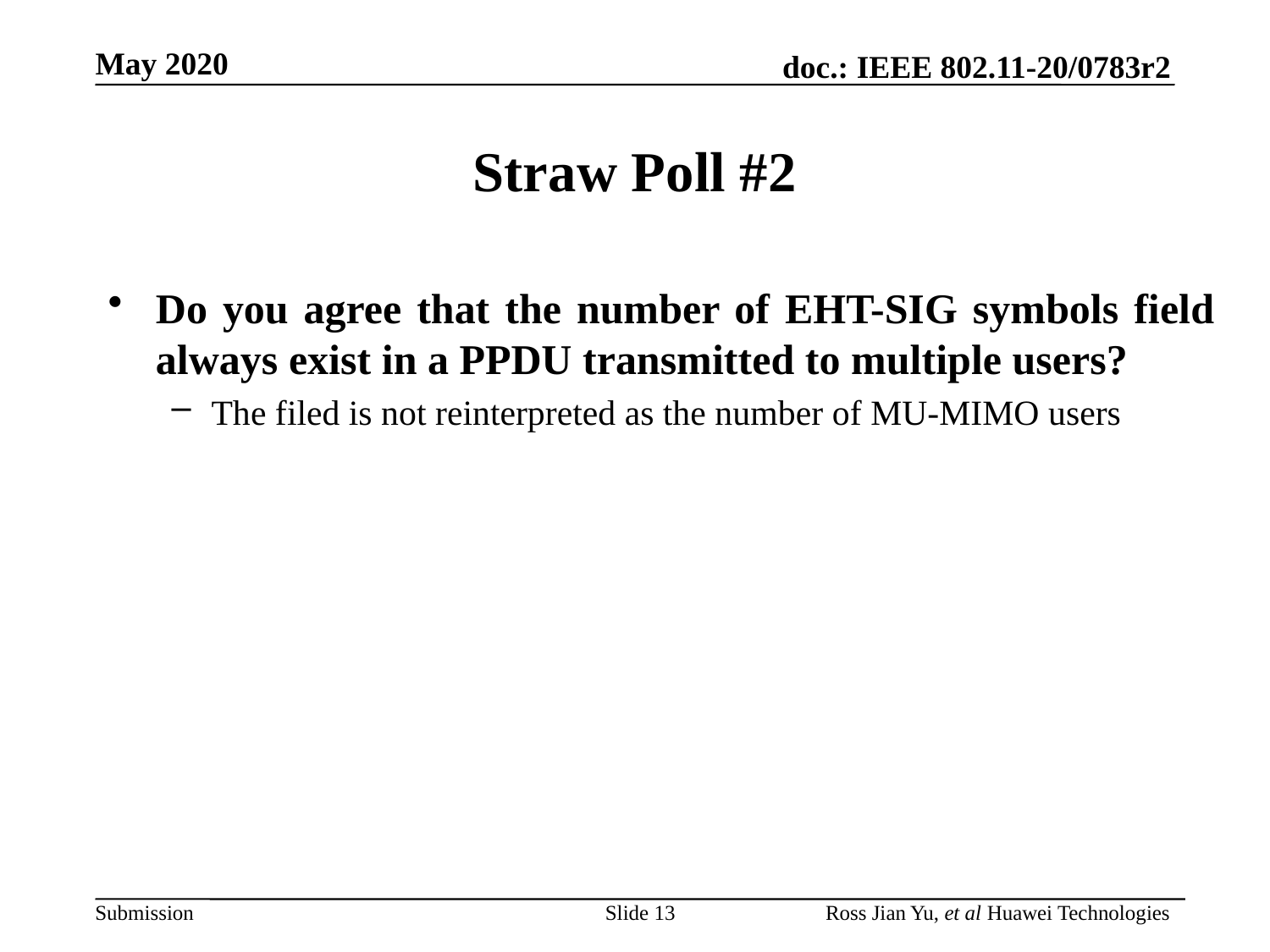

# Straw Poll #2
Do you agree that the number of EHT-SIG symbols field always exist in a PPDU transmitted to multiple users?
The filed is not reinterpreted as the number of MU-MIMO users
Slide 13